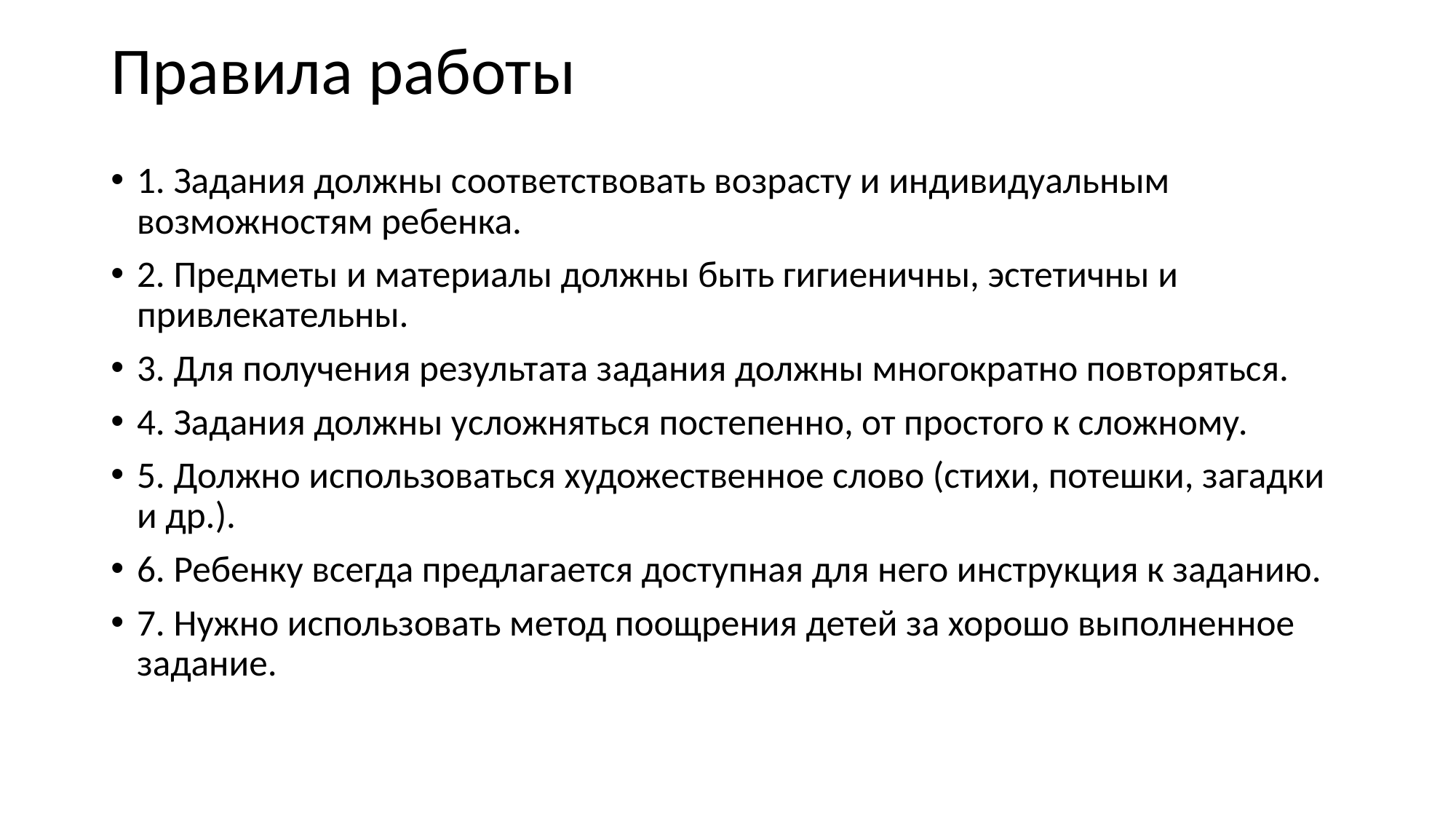

# Правила работы
1. Задания должны соответствовать возрасту и индивидуальным возможностям ребенка.
2. Предметы и материалы должны быть гигиеничны, эстетичны и привлекательны.
3. Для получения результата задания должны многократно повторяться.
4. Задания должны усложняться постепенно, от простого к сложному.
5. Должно использоваться художественное слово (стихи, потешки, загадки и др.).
6. Ребенку всегда предлагается доступная для него инструкция к заданию.
7. Нужно использовать метод поощрения детей за хорошо выполненное задание.